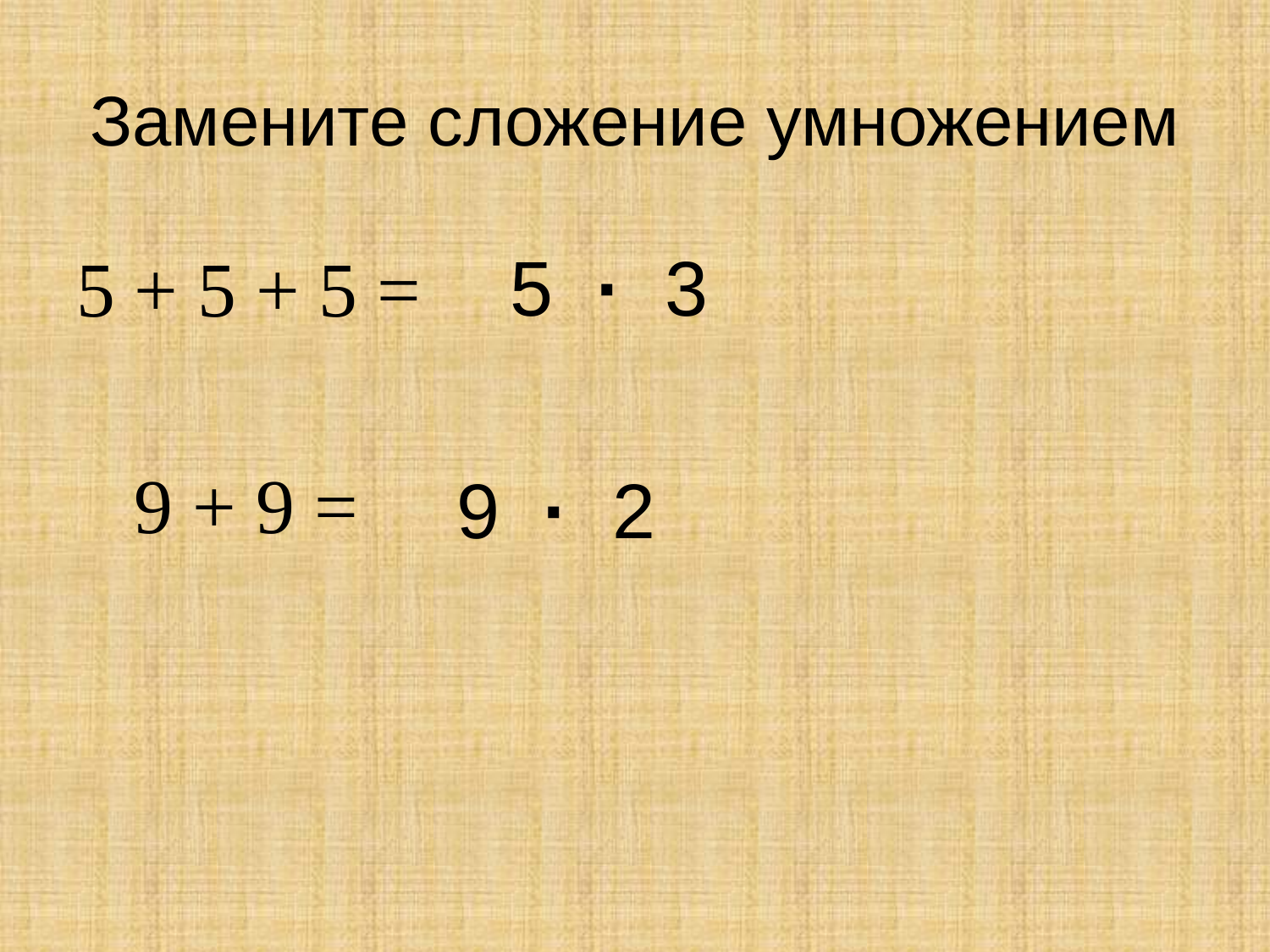

# Замените сложение умножением
5 + 5 + 5 =

   9 + 9 =

5  ·  3

9  ·  2